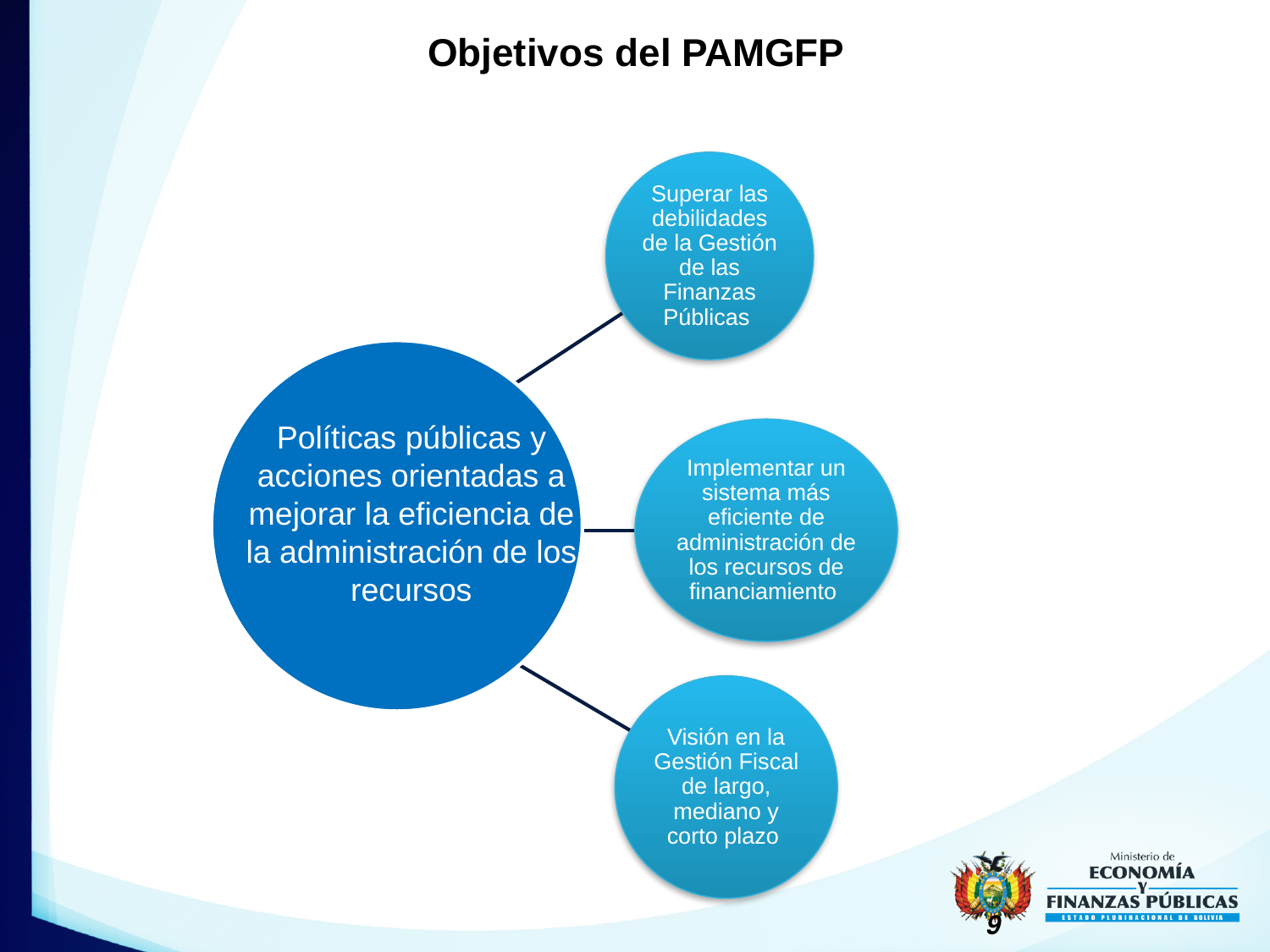

# Objetivos del PAMGFP
Superar las debilidades de la Gestión de las Finanzas Públicas
Implementar un sistema más eficiente de administración de los recursos de financiamiento
Visión en la Gestión Fiscal de largo, mediano y corto plazo

Políticas públicas y acciones orientadas a mejorar la eficiencia de la administración de los recursos
9